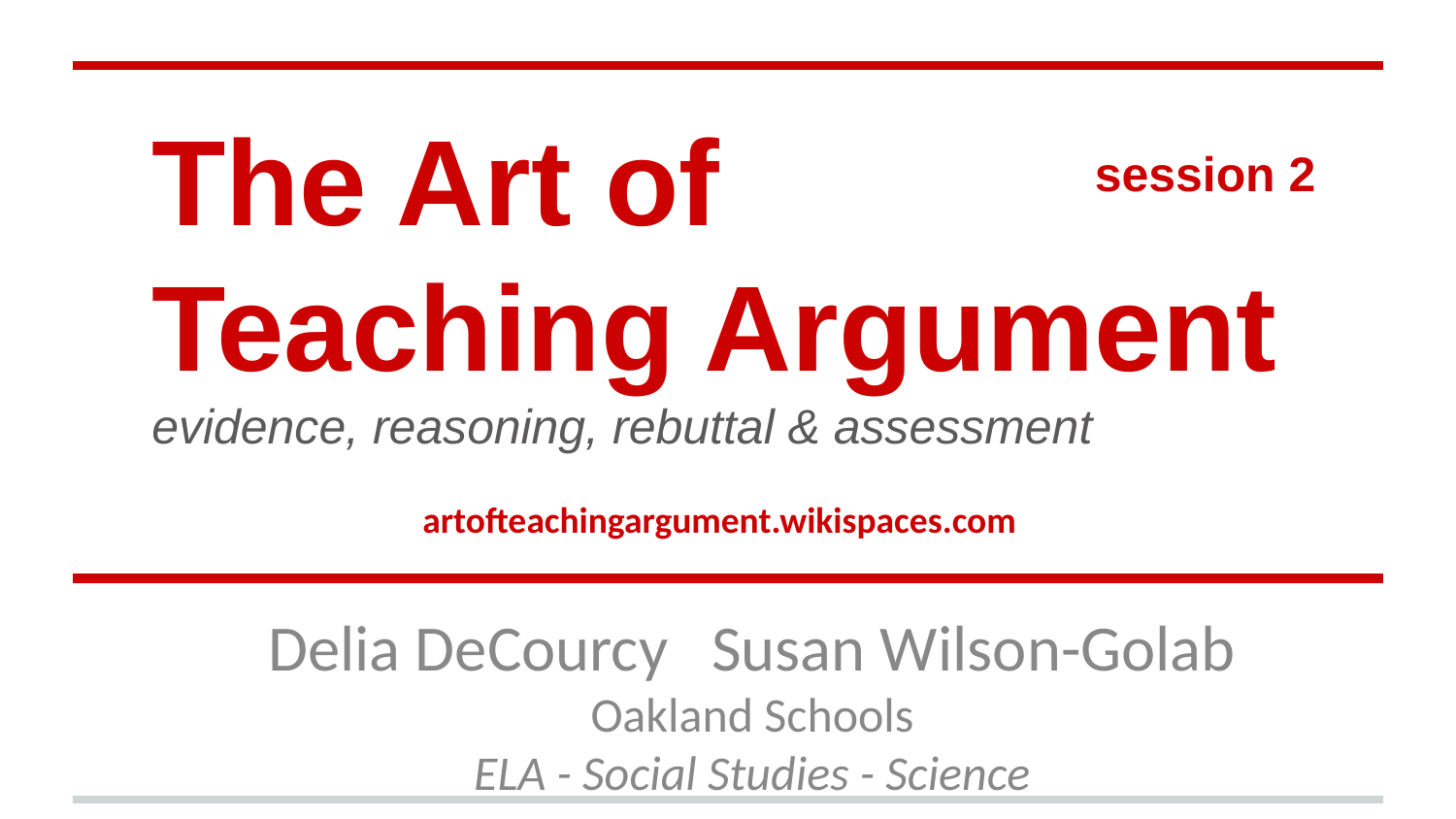

# The Art of
Teaching Argument
evidence, reasoning, rebuttal & assessment
artofteachingargument.wikispaces.com

session 2
Delia DeCourcy   Susan Wilson-Golab
Oakland Schools
ELA - Social Studies - Science